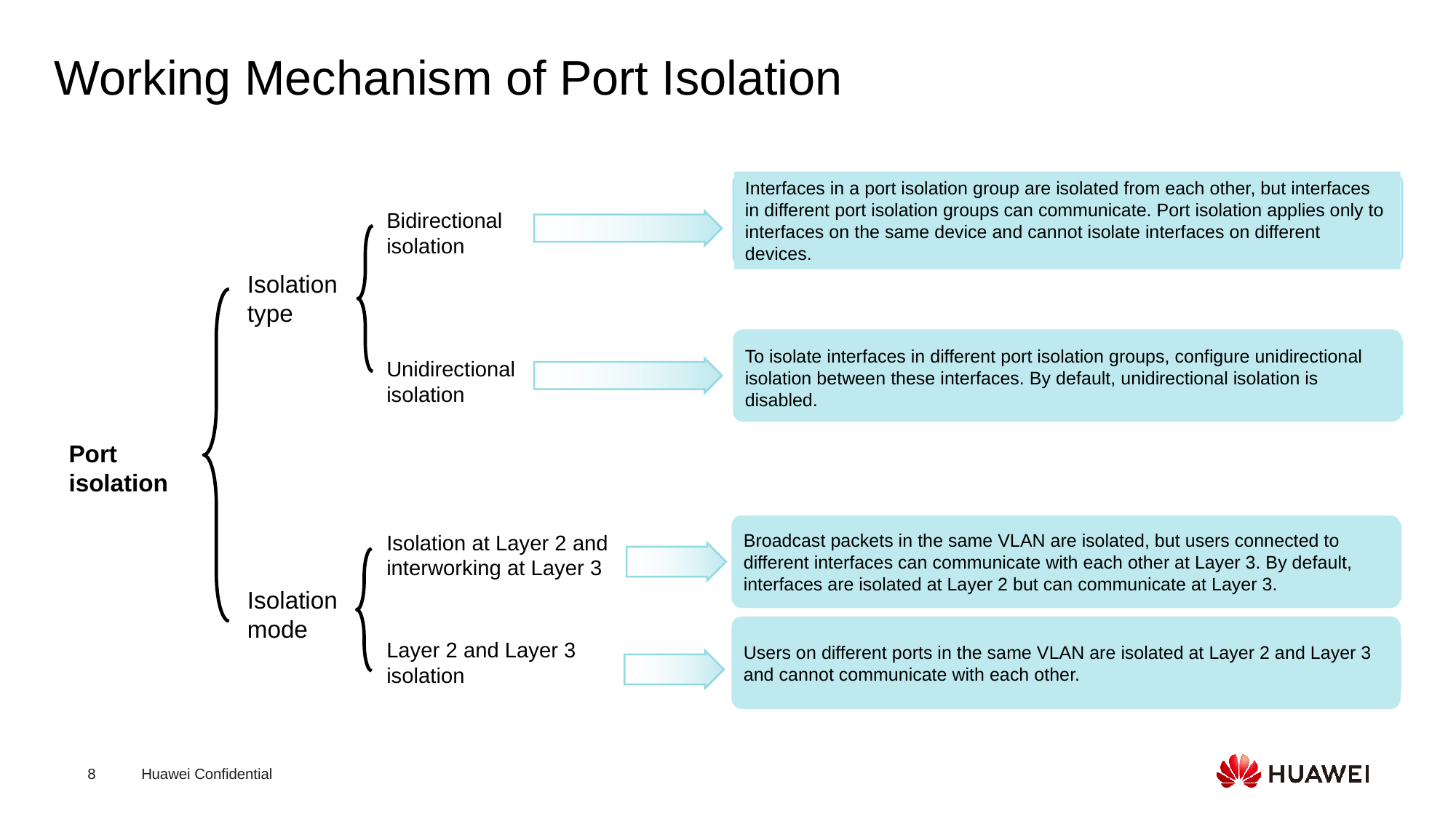

# Working Mechanism of Port Isolation
Interfaces in a port isolation group are isolated from each other, but interfaces in different port isolation groups can communicate. Port isolation applies only to interfaces on the same device and cannot isolate interfaces on different devices.

Bidirectional isolation

Isolation type

To isolate interfaces in different port isolation groups, configure unidirectional isolation between these interfaces. By default, unidirectional isolation is disabled.
Unidirectional isolation

Port isolation

Broadcast packets in the same VLAN are isolated, but users connected to different interfaces can communicate with each other at Layer 3. By default, interfaces are isolated at Layer 2 but can communicate at Layer 3.
Isolation at Layer 2 and interworking at Layer 3

Isolation mode

Users on different ports in the same VLAN are isolated at Layer 2 and Layer 3 and cannot communicate with each other.
Layer 2 and Layer 3 isolation